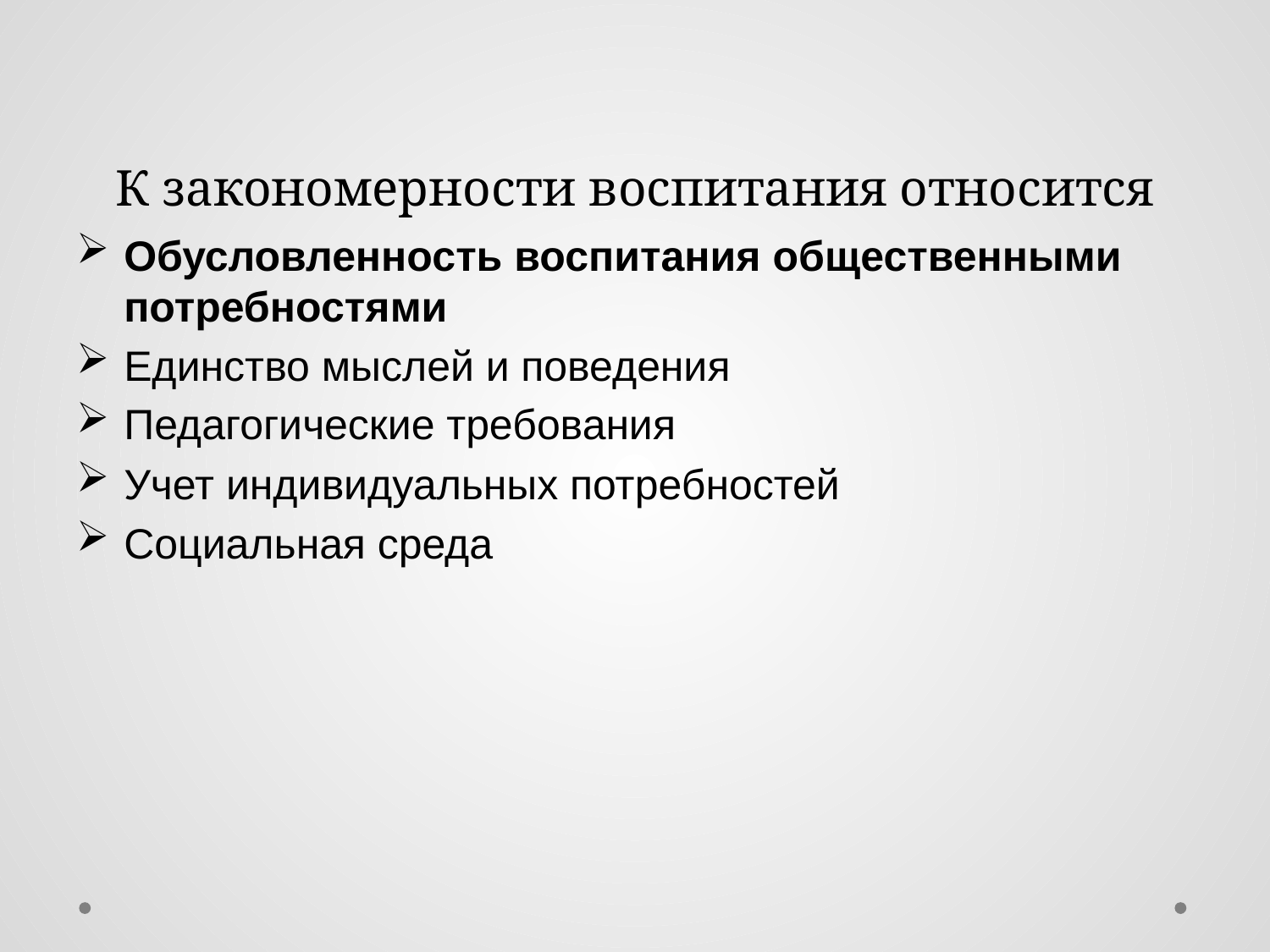

# К закономерности воспитания относится
Обусловленность воспитания общественными потребностями
Единство мыслей и поведения
Педагогические требования
Учет индивидуальных потребностей
Социальная среда